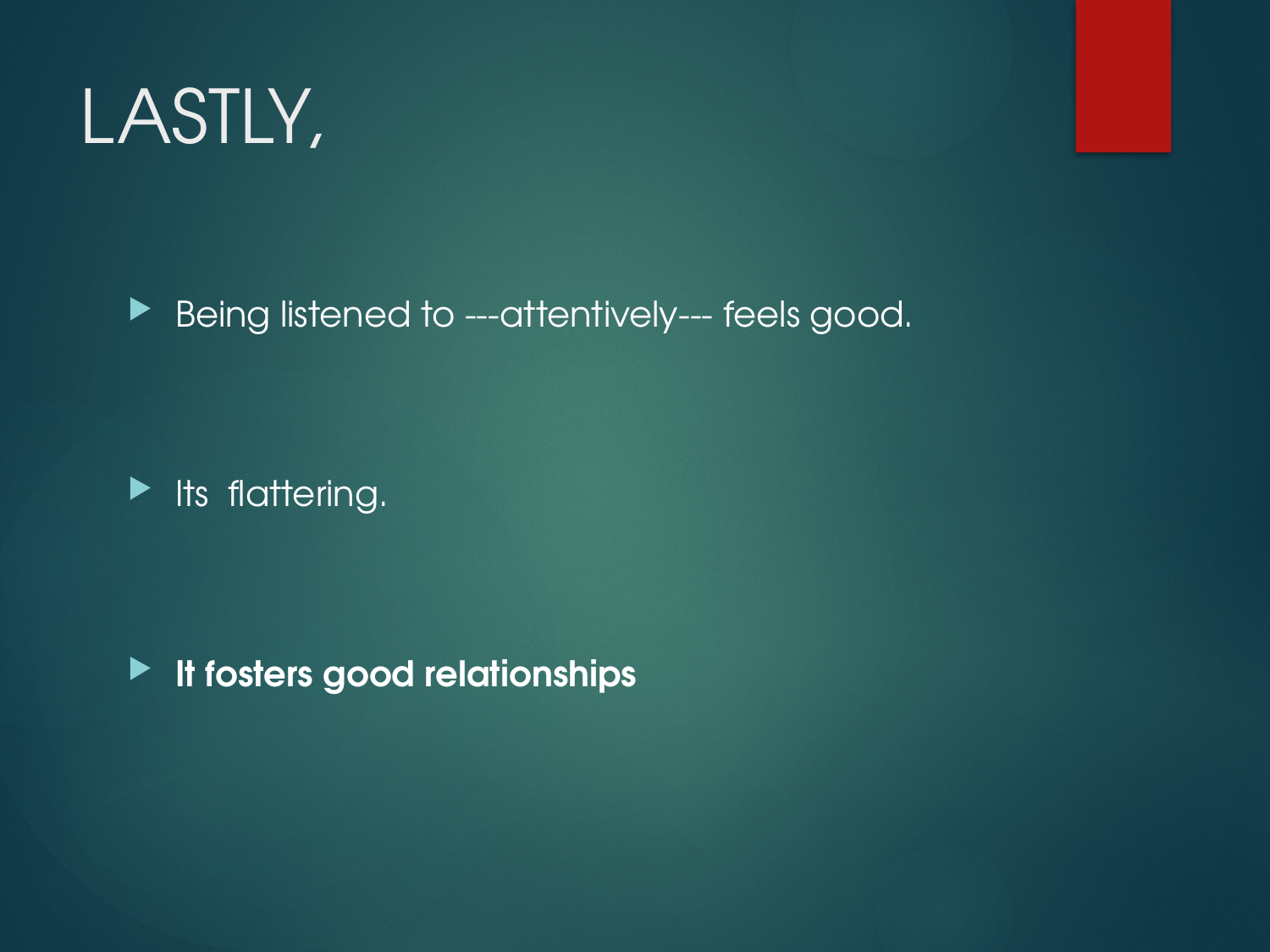

# LASTLY,
Being listened to ---attentively--- feels good.

Its  flattering.

It fosters good relationships